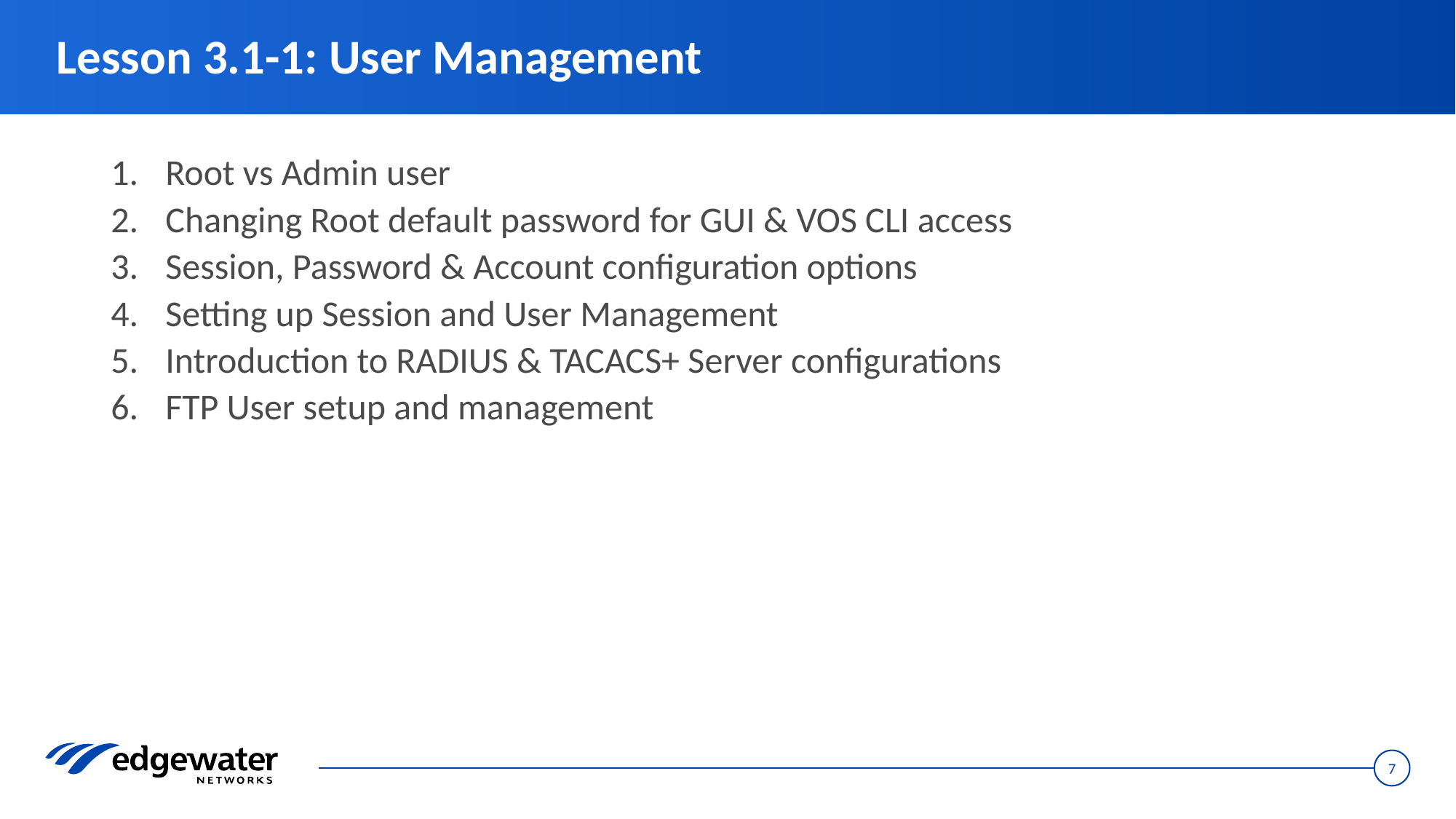

# Lesson 3.1-1: User Management
Root vs Admin user
Changing Root default password for GUI & VOS CLI access
Session, Password & Account configuration options
Setting up Session and User Management
Introduction to RADIUS & TACACS+ Server configurations
FTP User setup and management